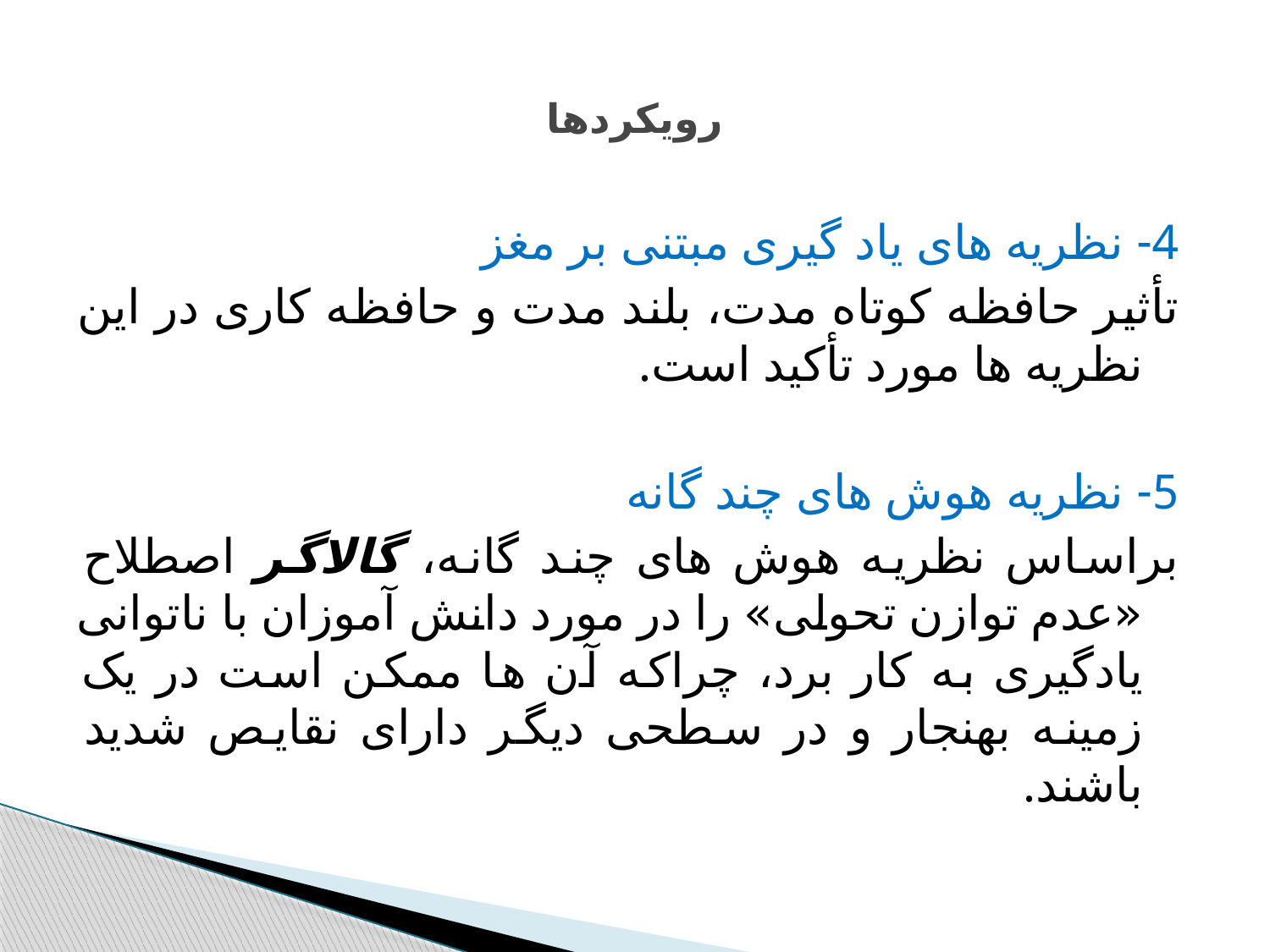

# رویکردها
4- نظریه های یاد گیری مبتنی بر مغز
تأثیر حافظه کوتاه مدت، بلند مدت و حافظه کاری در این نظریه ها مورد تأکید است.

5- نظریه هوش های چند گانه
براساس نظریه هوش های چند گانه، گالاگر اصطلاح «عدم توازن تحولی» را در مورد دانش آموزان با ناتوانی یادگیری به کار برد، چراکه آن ها ممکن است در یک زمینه بهنجار و در سطحی دیگر دارای نقایص شدید باشند.